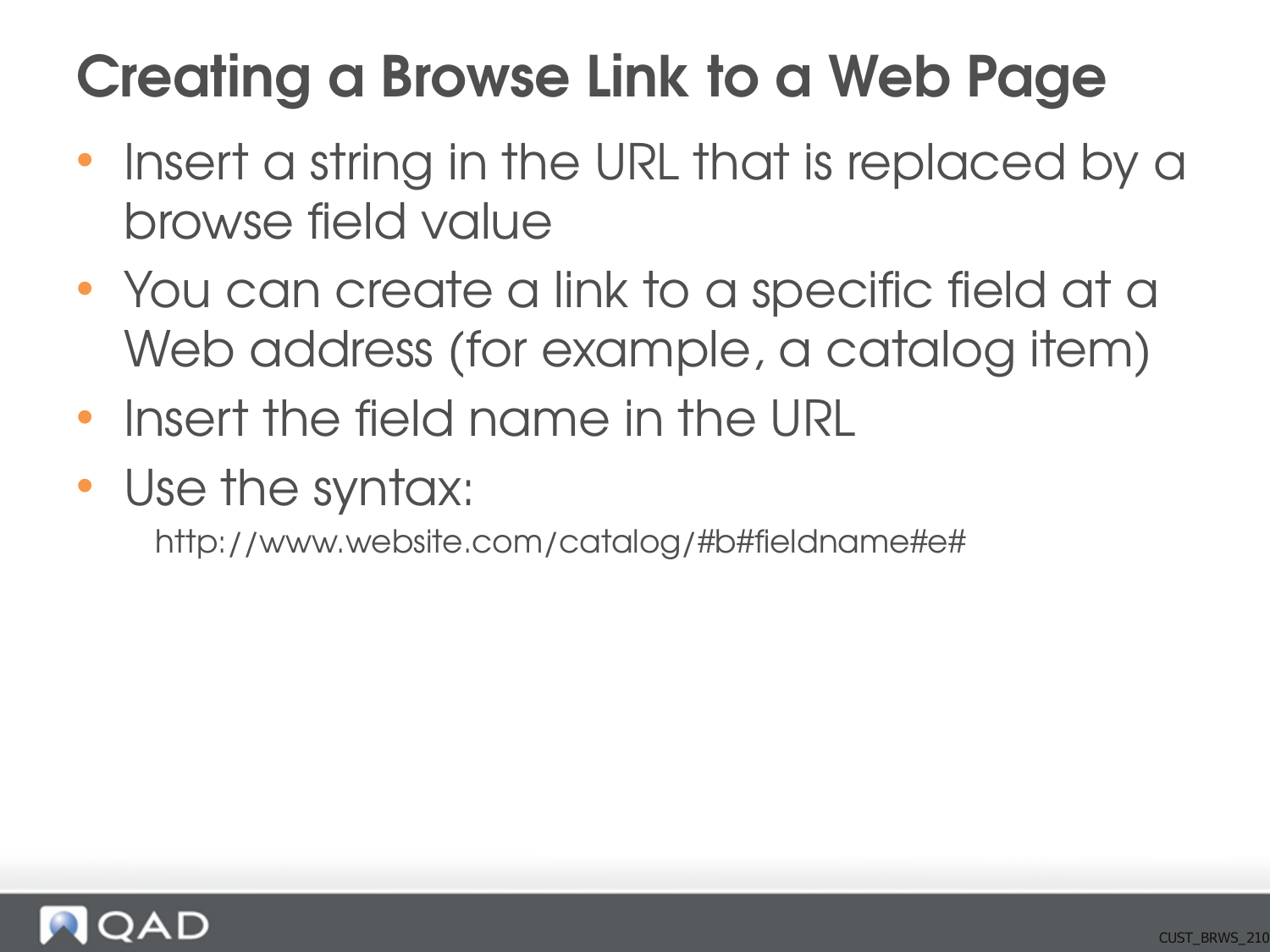

# Creating a Browse Link to a Web Page
Insert a string in the URL that is replaced by a browse field value
You can create a link to a specific field at a Web address (for example, a catalog item)
Insert the field name in the URL
Use the syntax:
http://www.website.com/catalog/#b#fieldname#e#
CUST_BRWS_210